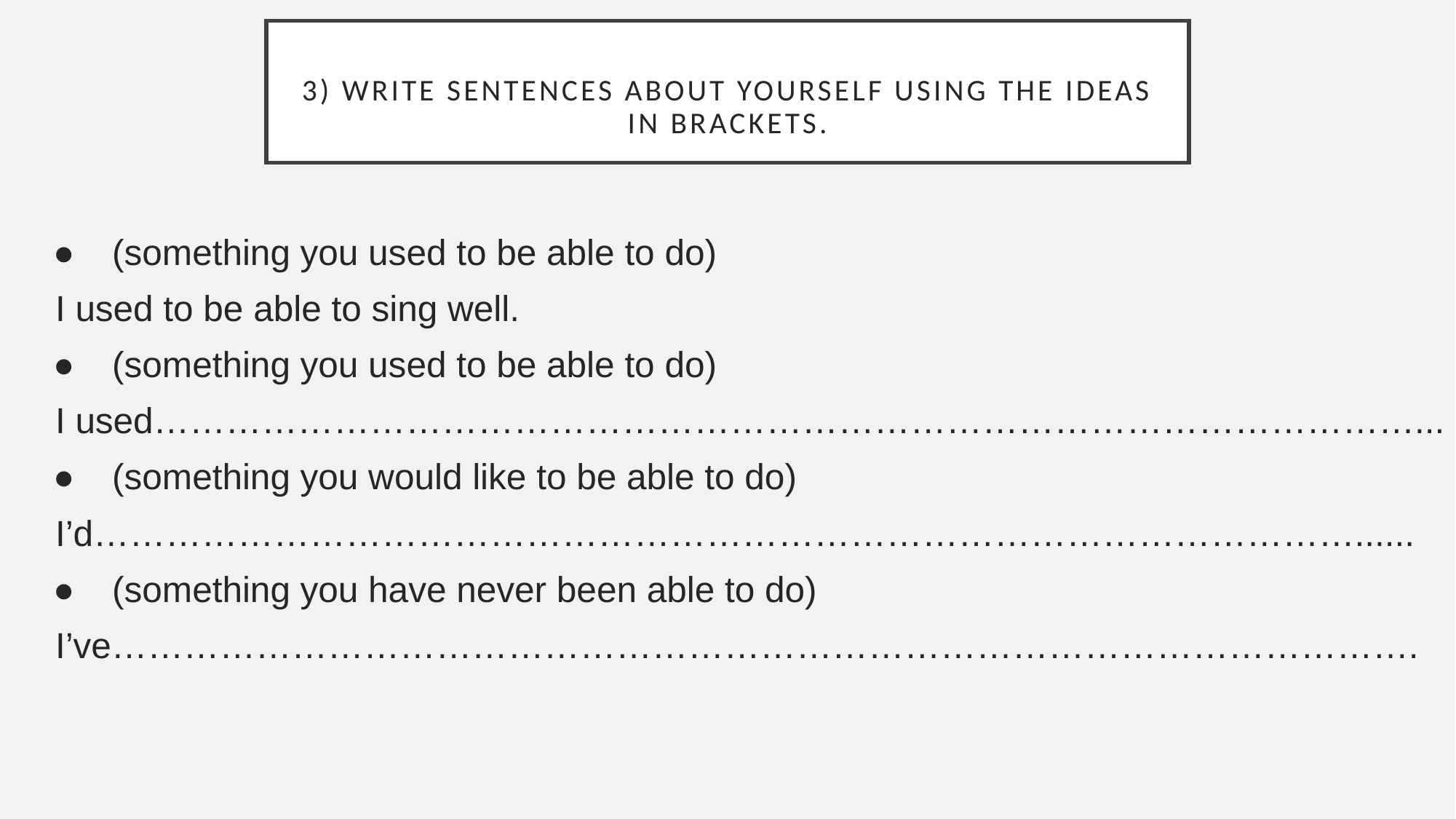

# 3) Write sentences about yourself using the ideas in brackets.

⦁    (something you used to be able to do)
I used to be able to sing well.
⦁    (something you used to be able to do)
I used……………………………………………………………………………………………...
⦁    (something you would like to be able to do)
I’d……………………………………………………………………………………………......
⦁    (something you have never been able to do)
I’ve……………………………………………………………………………………………….